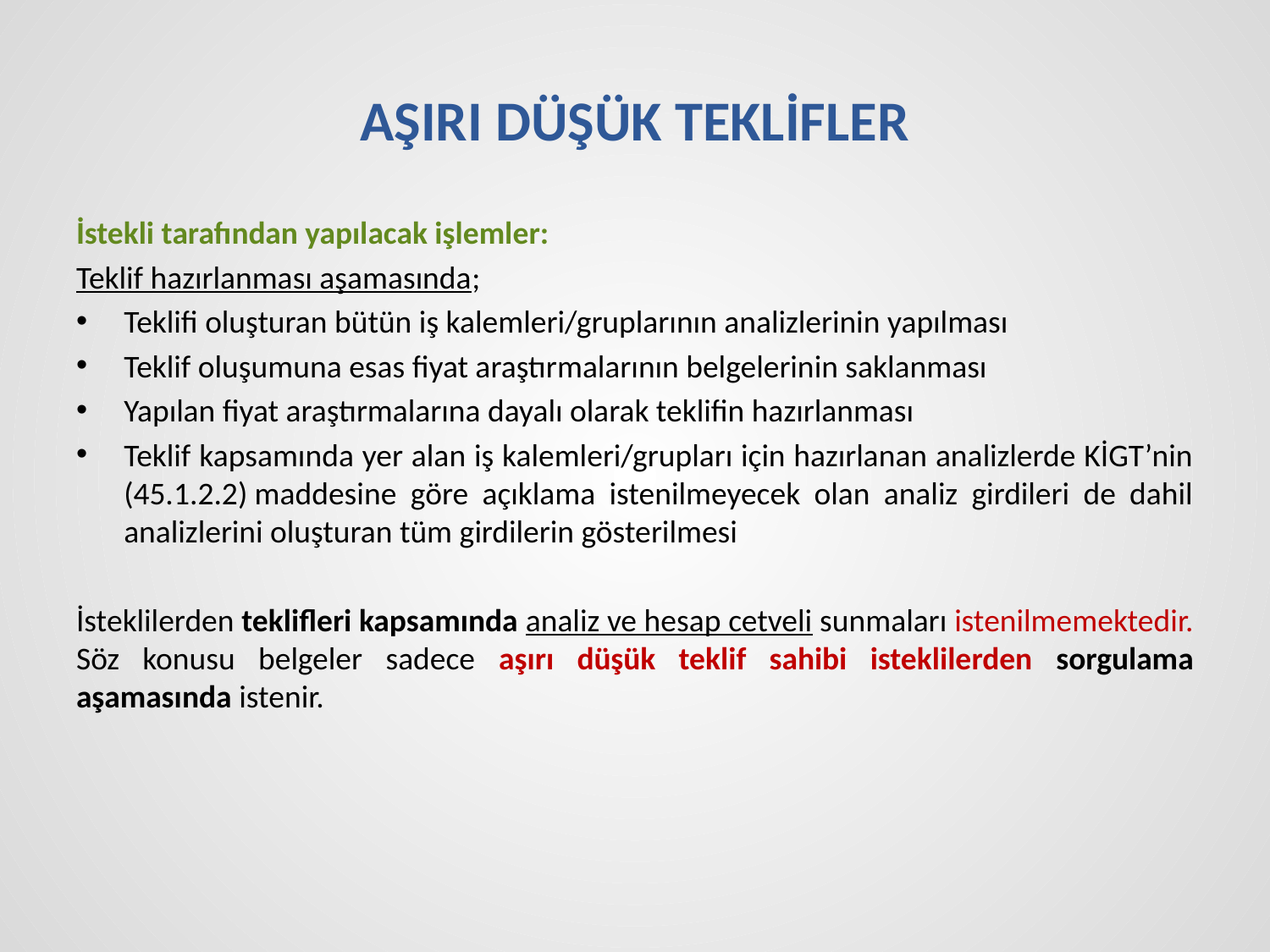

# AŞIRI DÜŞÜK TEKLİFLER
İstekli tarafından yapılacak işlemler:
Teklif hazırlanması aşamasında;
Teklifi oluşturan bütün iş kalemleri/gruplarının analizlerinin yapılması
Teklif oluşumuna esas fiyat araştırmalarının belgelerinin saklanması
Yapılan fiyat araştırmalarına dayalı olarak teklifin hazırlanması
Teklif kapsamında yer alan iş kalemleri/grupları için hazırlanan analizlerde KİGT’nin (45.1.2.2) maddesine göre açıklama istenilmeyecek olan analiz girdileri de dahil analizlerini oluşturan tüm girdilerin gösterilmesi

İsteklilerden teklifleri kapsamında analiz ve hesap cetveli sunmaları istenilmemektedir. Söz konusu belgeler sadece aşırı düşük teklif sahibi isteklilerden sorgulama aşamasında istenir.